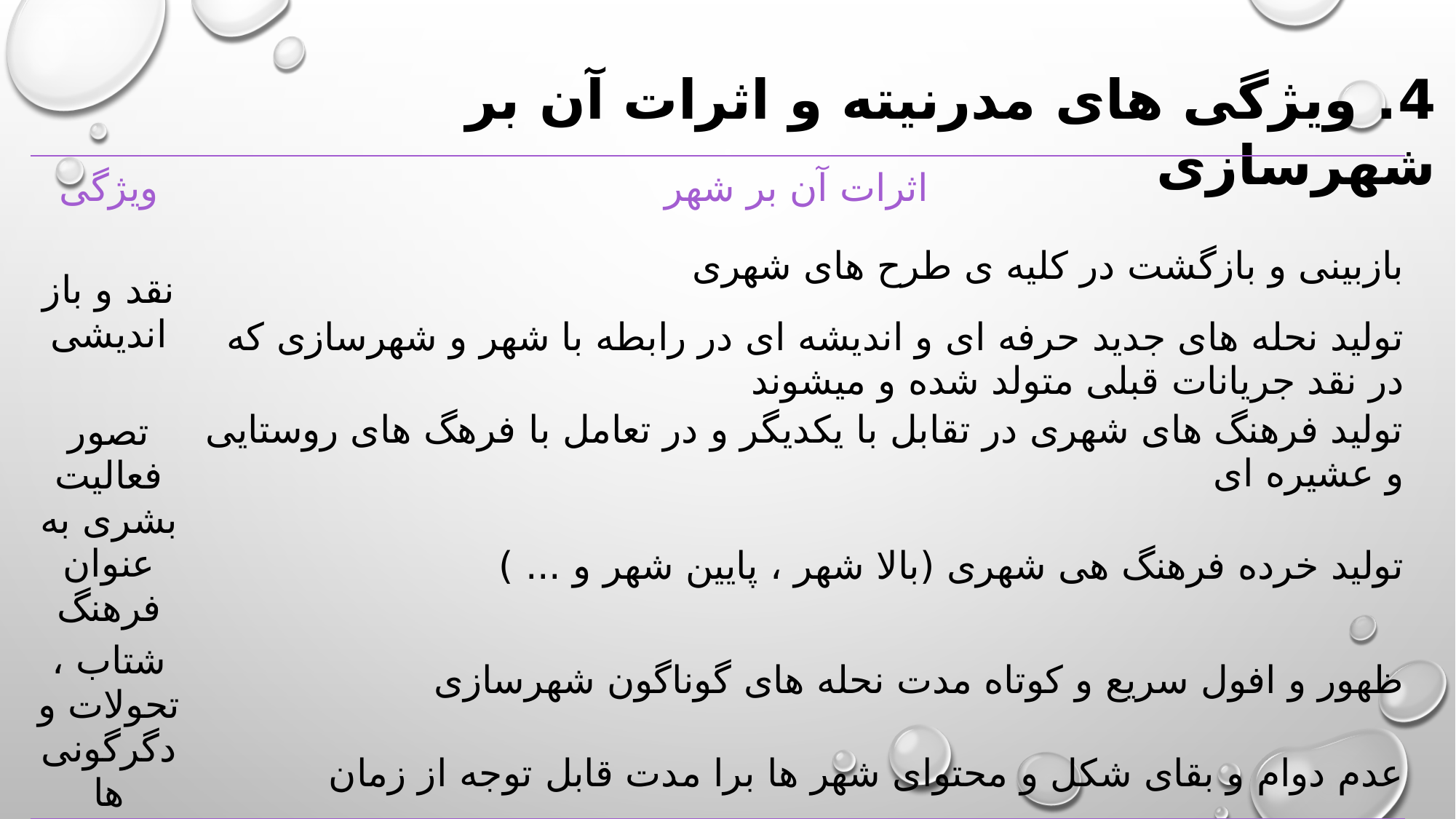

4. ویژگی های مدرنیته و اثرات آن بر شهرسازی
| ویژگی | اثرات آن بر شهر |
| --- | --- |
| نقد و باز اندیشی | بازبینی و بازگشت در کلیه ی طرح های شهری |
|  | تولید نحله های جدید حرفه ای و اندیشه ای در رابطه با شهر و شهرسازی که در نقد جریانات قبلی متولد شده و میشوند |
| تصور فعالیت بشری به عنوان فرهنگ | تولید فرهنگ های شهری در تقابل با یکدیگر و در تعامل با فرهگ های روستایی و عشیره ای |
|  | تولید خرده فرهنگ هی شهری (بالا شهر ، پایین شهر و ... ) |
| شتاب ، تحولات و دگرگونی ها | ظهور و افول سریع و کوتاه مدت نحله های گوناگون شهرسازی |
|  | عدم دوام و بقای شکل و محتوای شهر ها برا مدت قابل توجه از زمان |